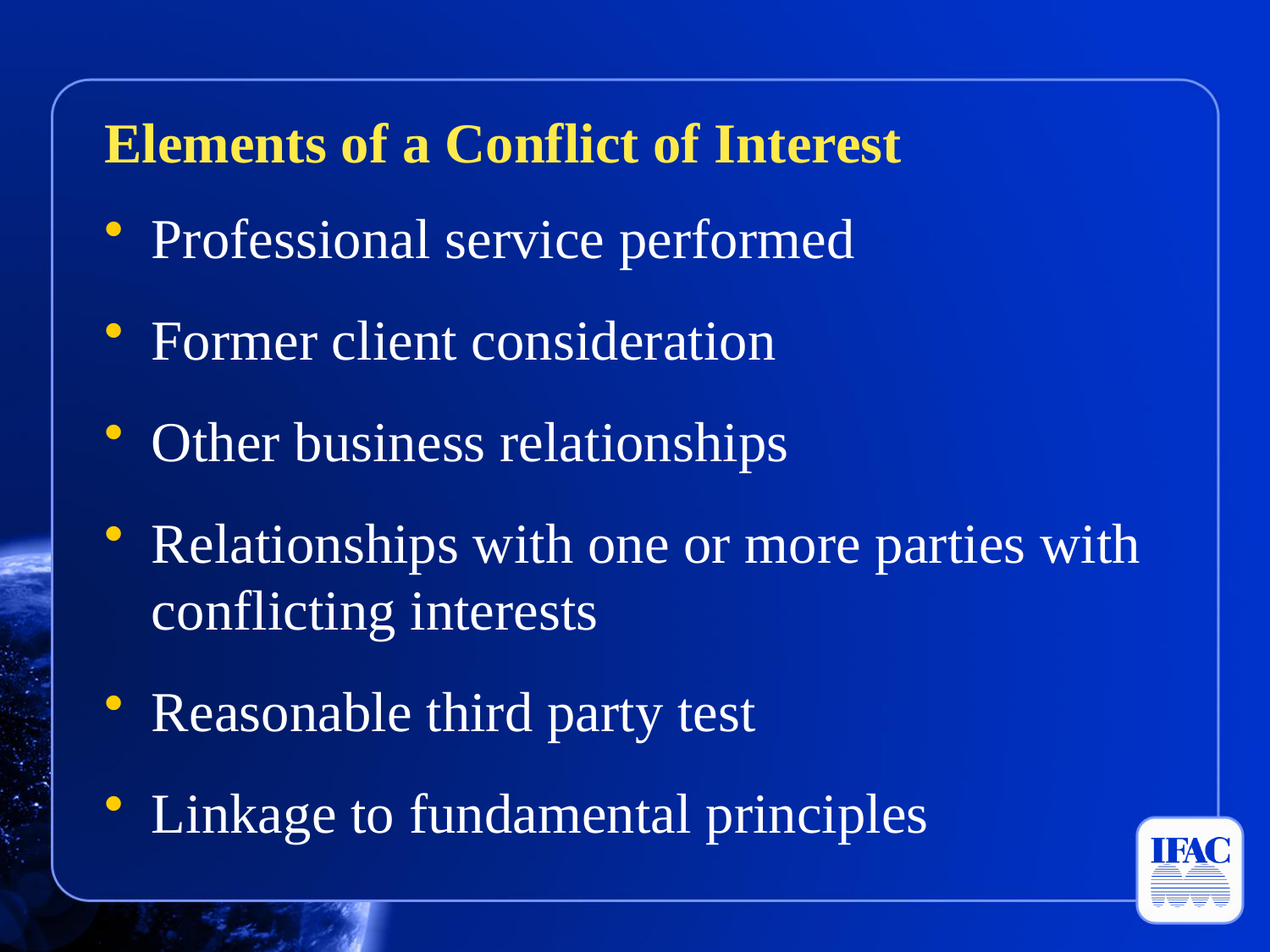

#
Elements of a Conflict of Interest

Professional service performed
Former client consideration
Other business relationships
Relationships with one or more parties with conflicting interests
Reasonable third party test
Linkage to fundamental principles